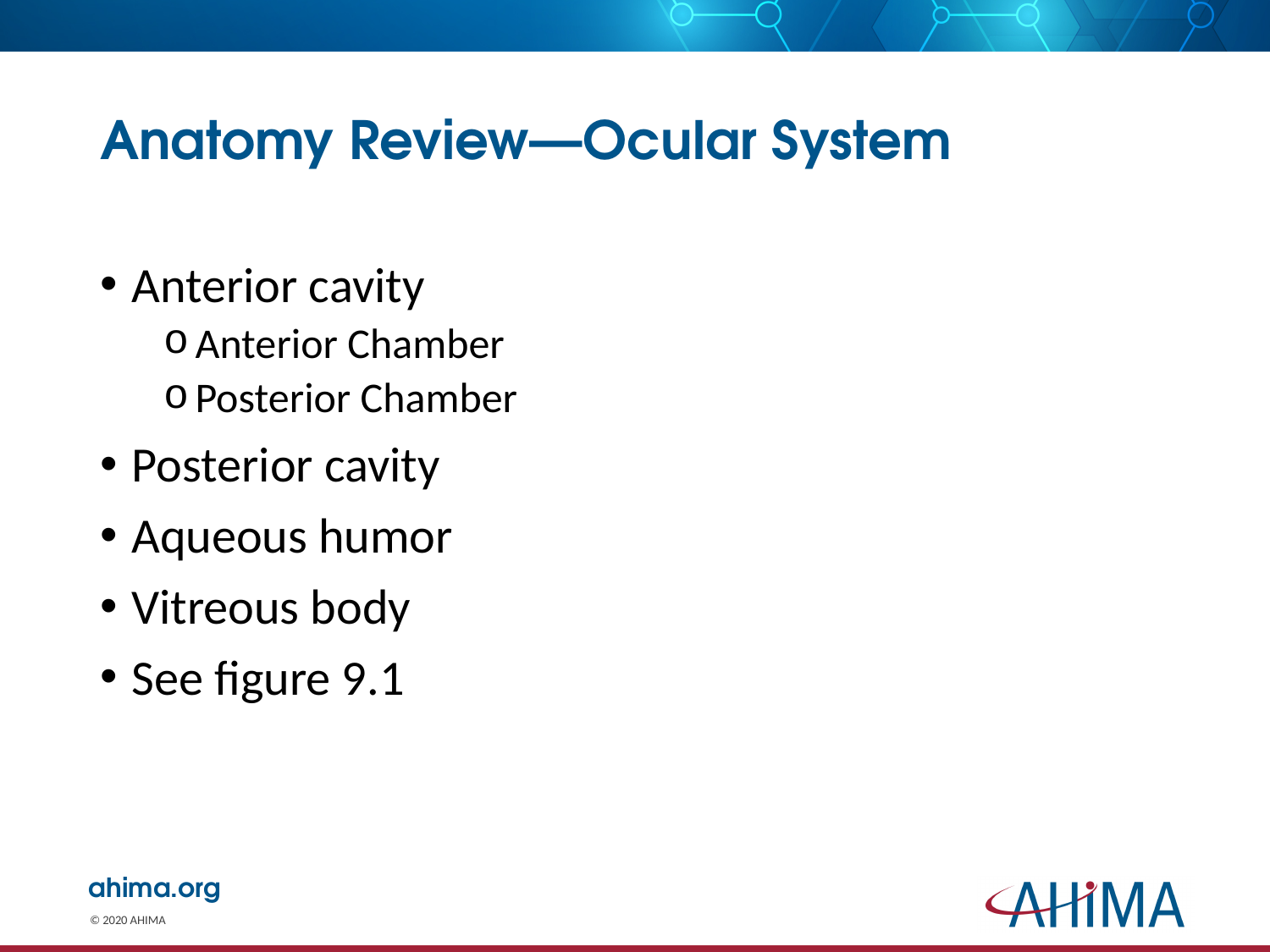

# Anatomy Review—Ocular System
Anterior cavity
Anterior Chamber
Posterior Chamber
Posterior cavity
Aqueous humor
Vitreous body
See figure 9.1